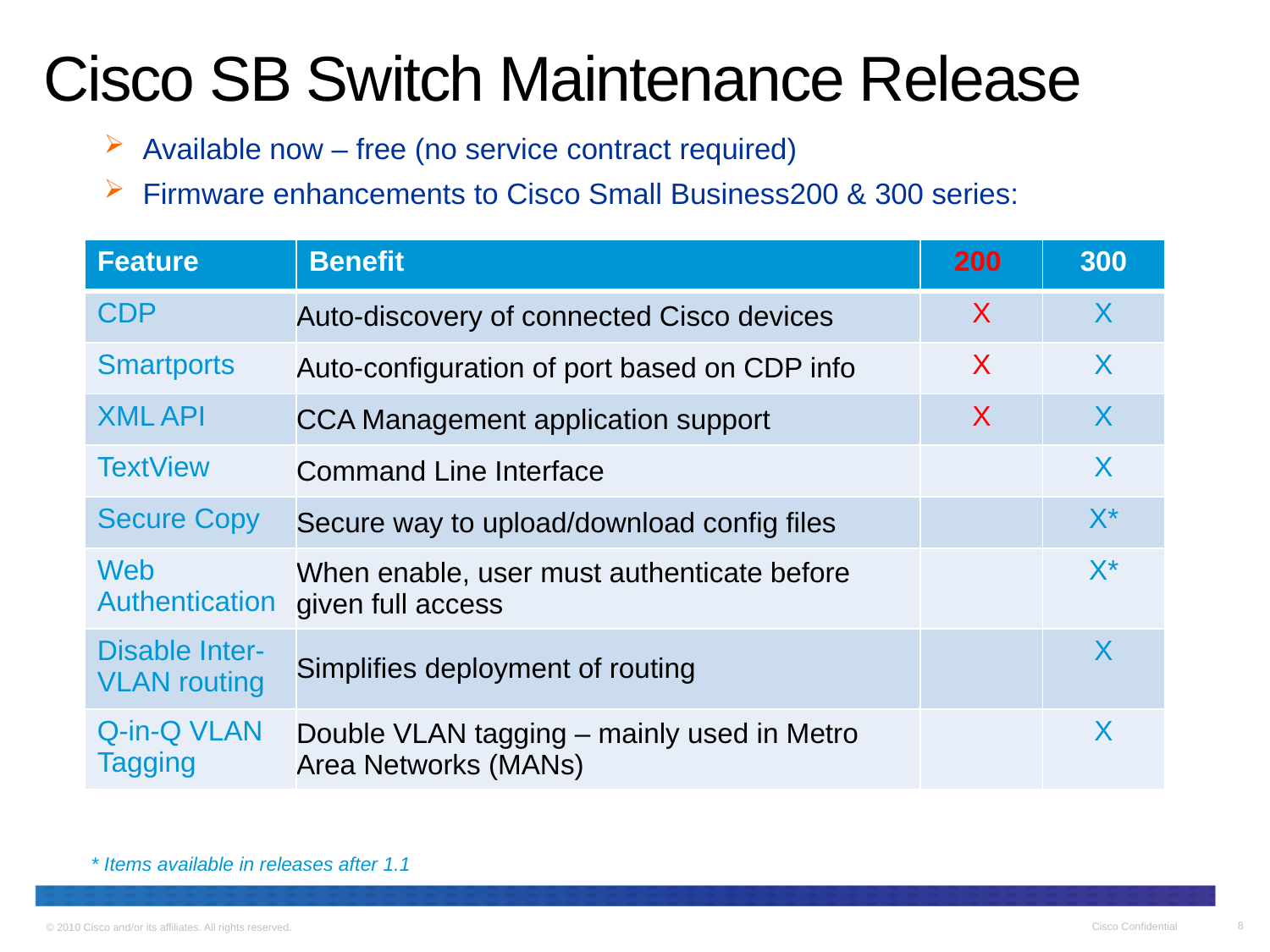

# Cisco SB Switch Maintenance Release
Available now – free (no service contract required)
Firmware enhancements to Cisco Small Business200 & 300 series:

Command line reference guide: http://www.cisco.com/en/US/products/ps10898/prod_command_reference_list.html

| Feature | Benefit | 200 | 300 |
| --- | --- | --- | --- |
| CDP | Auto-discovery of connected Cisco devices | X | X |
| Smartports | Auto-configuration of port based on CDP info | X | X |
| XML API | CCA Management application support | X | X |
| TextView | Command Line Interface |  | X |
| Secure Copy | Secure way to upload/download config files |  | X\* |
| Web Authentication | When enable, user must authenticate before given full access |  | X\* |
| Disable Inter-VLAN routing | Simplifies deployment of routing |  | X |
| Q-in-Q VLAN Tagging | Double VLAN tagging – mainly used in Metro Area Networks (MANs) |  | X |
* Items available in releases after 1.1